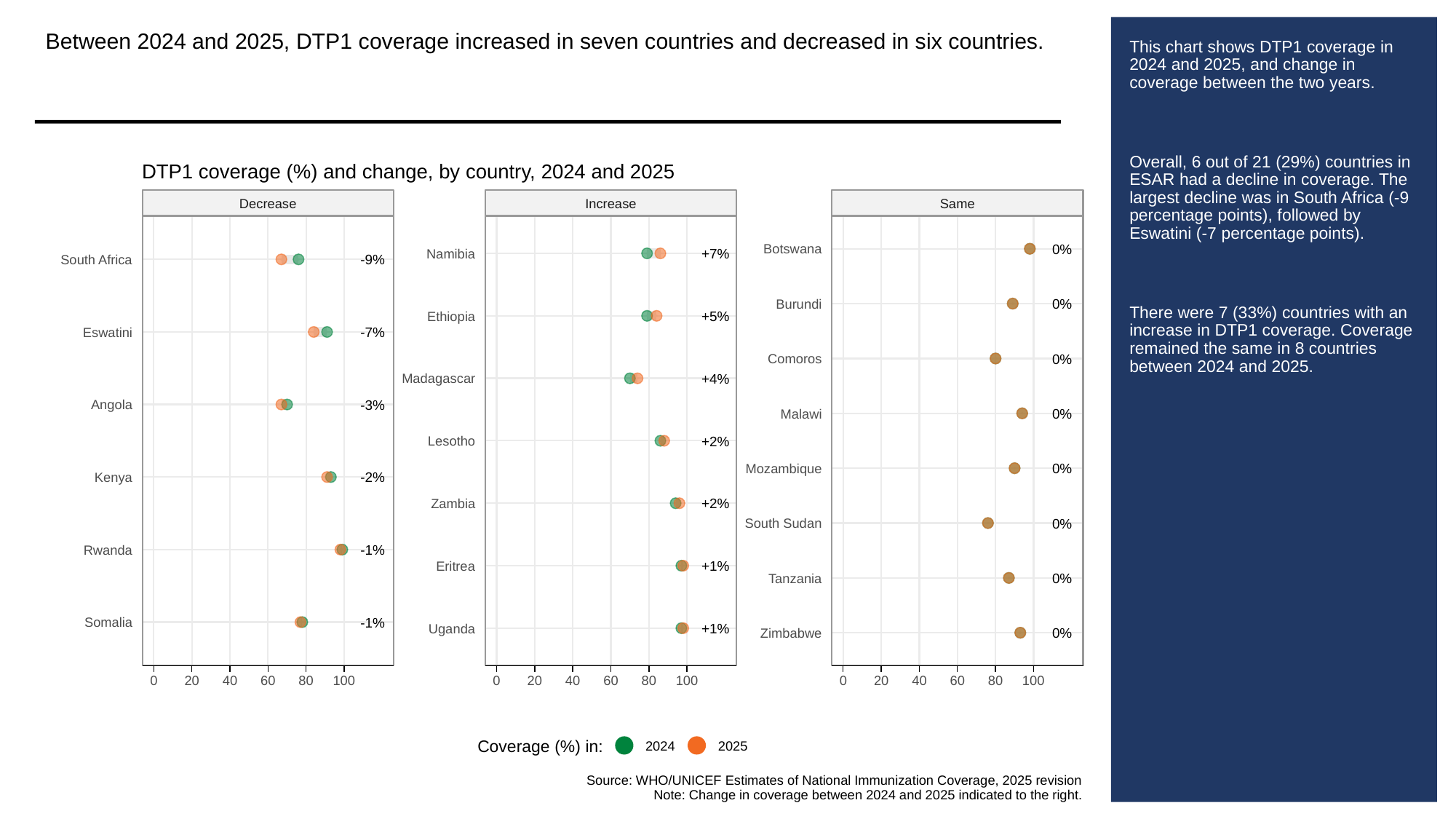

Between 2024 and 2025, DTP1 coverage increased in seven countries and decreased in six countries.
# This chart shows DTP1 coverage in 2024 and 2025, and change in coverage between the two years.

Overall, 6 out of 21 (29%) countries in ESAR had a decline in coverage. The largest decline was in South Africa (-9 percentage points), followed by Eswatini (-7 percentage points).

There were 7 (33%) countries with an increase in DTP1 coverage. Coverage remained the same in 8 countries between 2024 and 2025.

DTP1 coverage (%) and change, by country, 2024 and 2025

Decrease
Increase
Same

0%
Botswana

+7%
Namibia

-9%
South Africa

0%
Burundi

+5%
Ethiopia

-7%
Eswatini

0%
Comoros

+4%
Madagascar

-3%
Angola

0%
Malawi

+2%
Lesotho

0%
Mozambique

-2%
Kenya

+2%
Zambia

0%
South Sudan

-1%
Rwanda

+1%
Eritrea

0%
Tanzania

-1%
Somalia

+1%
Uganda

0%
Zimbabwe

0
20
40
60
80
100
0
20
40
60
80
100
0
20
40
60
80
100

Coverage (%) in:
2024
2025
Source: WHO/UNICEF Estimates of National Immunization Coverage, 2025 revision
Note: Change in coverage between 2024 and 2025 indicated to the right.